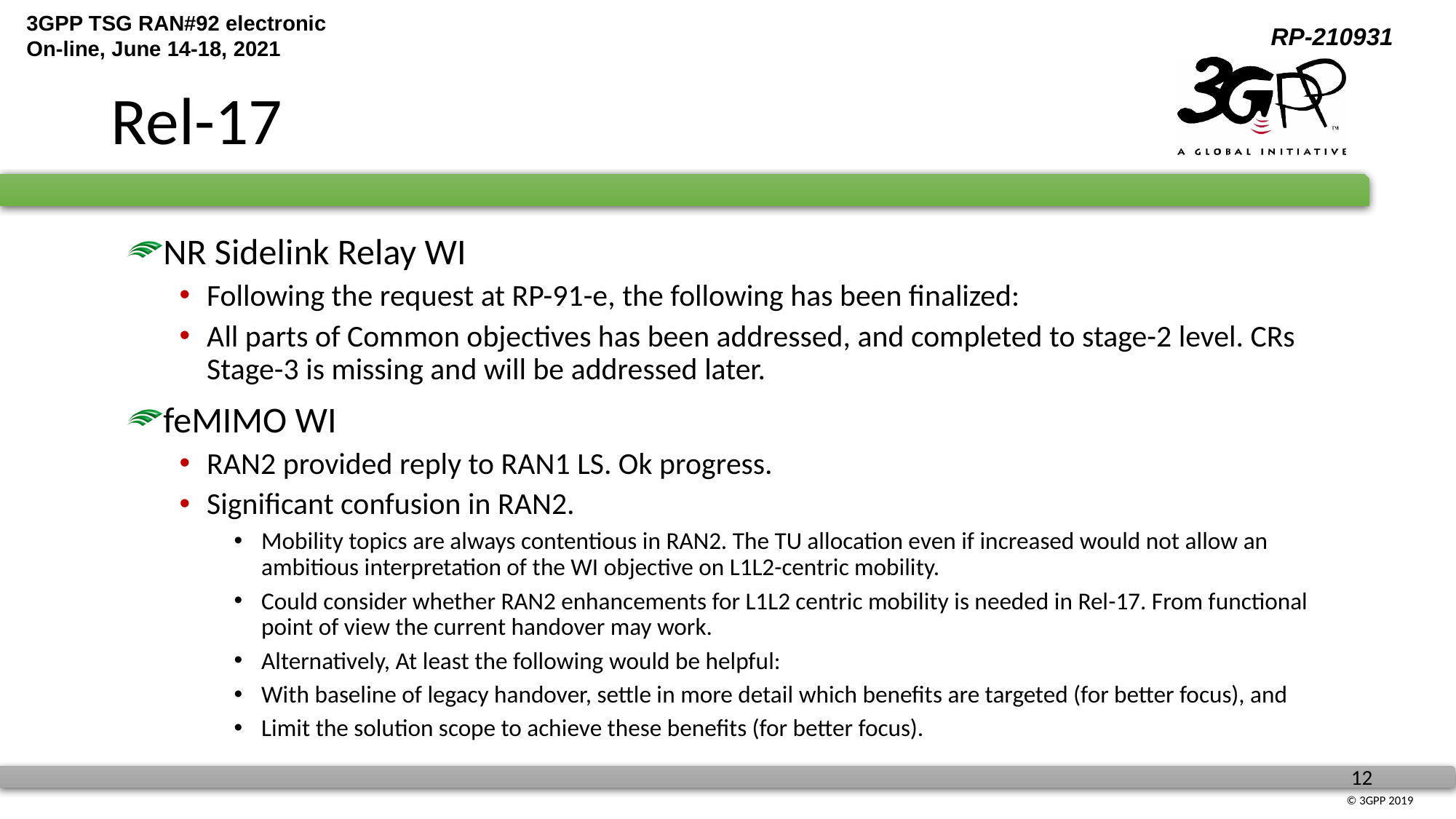

# Rel-17
NR Sidelink Relay WI
Following the request at RP-91-e, the following has been finalized:
All parts of Common objectives has been addressed, and completed to stage-2 level. CRs Stage-3 is missing and will be addressed later.
feMIMO WI
RAN2 provided reply to RAN1 LS. Ok progress.
Significant confusion in RAN2.
Mobility topics are always contentious in RAN2. The TU allocation even if increased would not allow an ambitious interpretation of the WI objective on L1L2-centric mobility.
Could consider whether RAN2 enhancements for L1L2 centric mobility is needed in Rel-17. From functional point of view the current handover may work.
Alternatively, At least the following would be helpful:
With baseline of legacy handover, settle in more detail which benefits are targeted (for better focus), and
Limit the solution scope to achieve these benefits (for better focus).